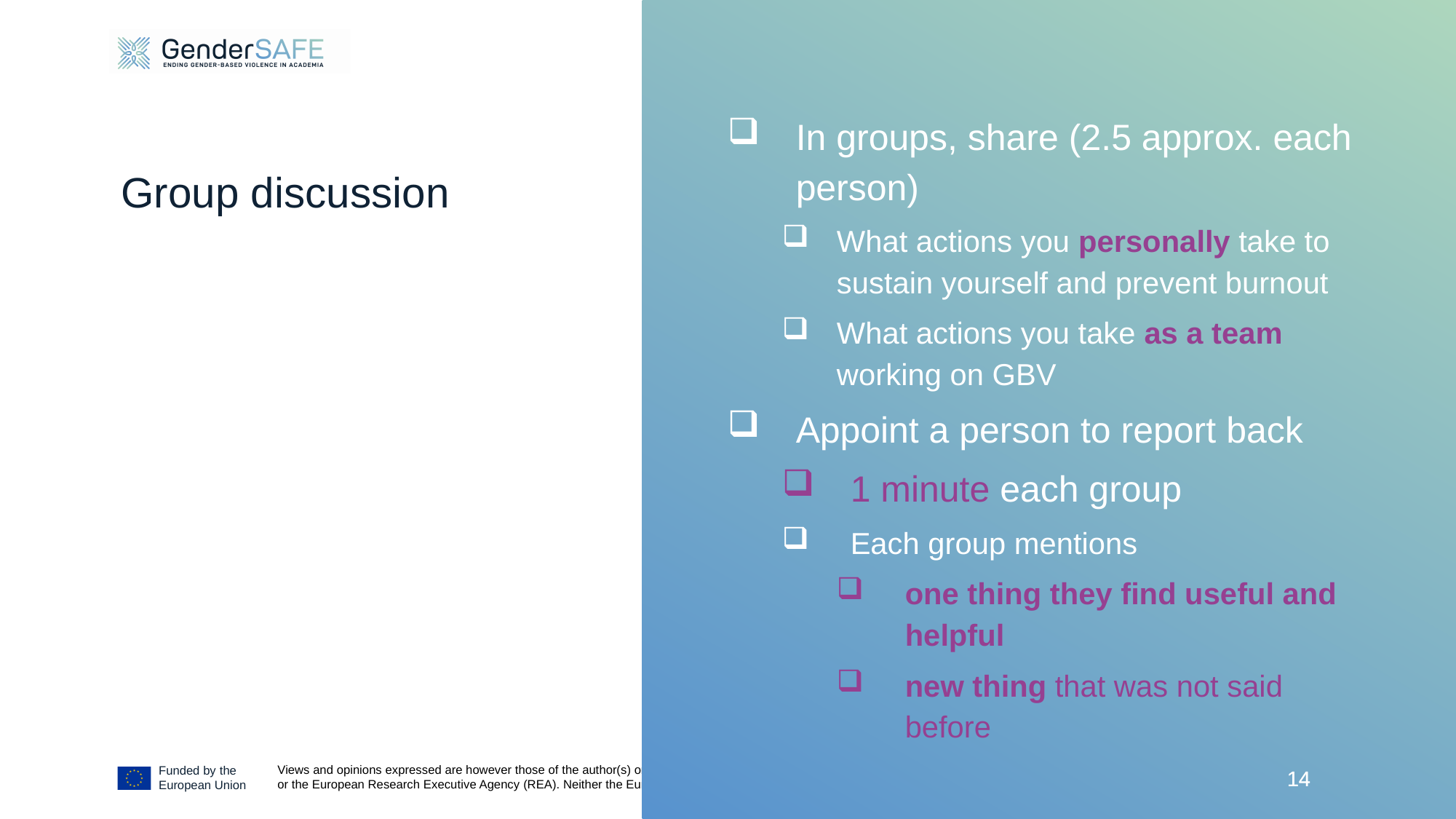

In groups, share (2.5 approx. each person)
What actions you personally take to sustain yourself and prevent burnout
What actions you take as a team working on GBV
Appoint a person to report back
1 minute each group
Each group mentions
one thing they find useful and helpful
new thing that was not said before
# Group discussion
14